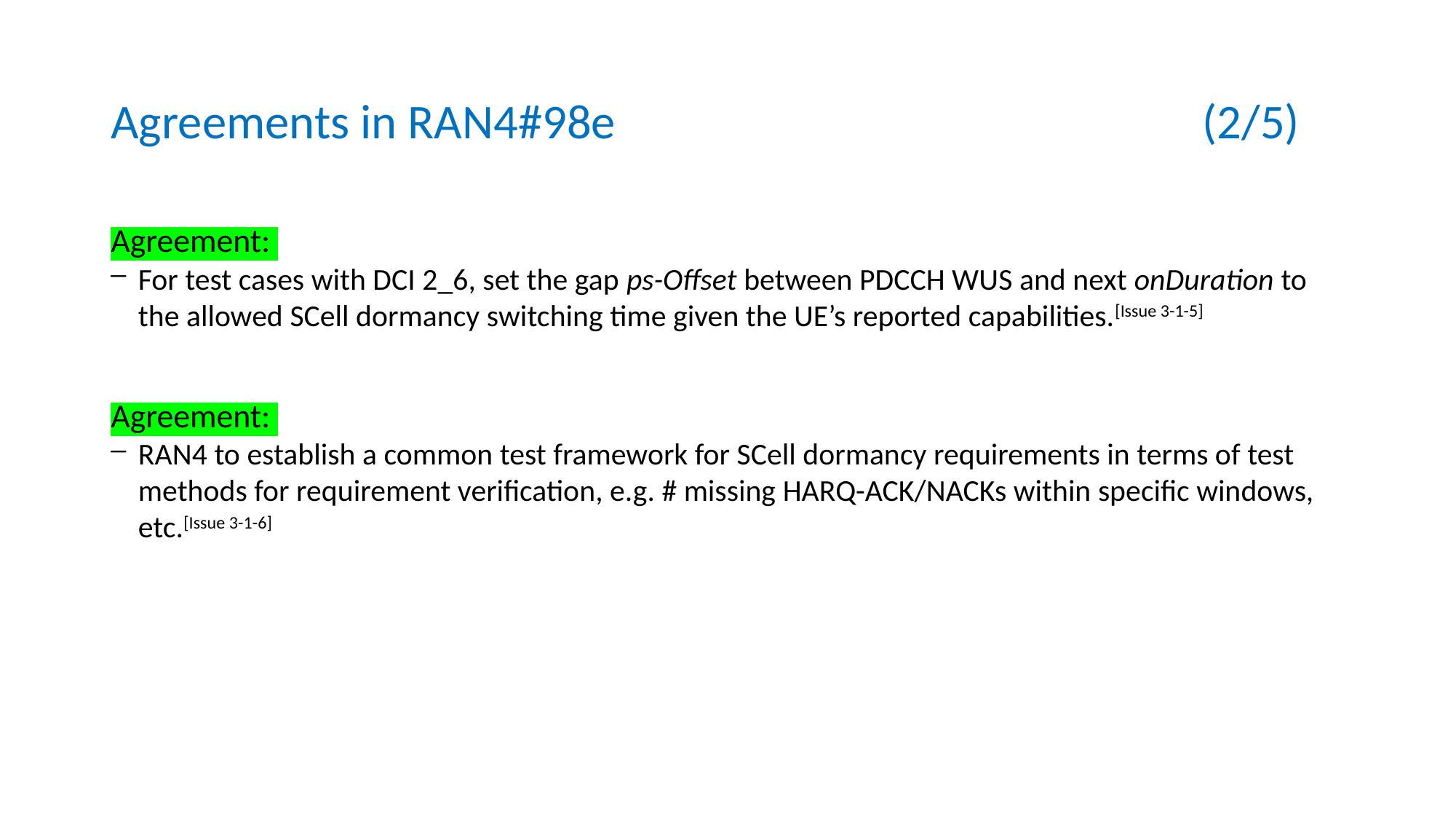

# Agreements in RAN4#98e						(2/5)
Agreement:
For test cases with DCI 2_6, set the gap ps-Offset between PDCCH WUS and next onDuration to the allowed SCell dormancy switching time given the UE’s reported capabilities.[Issue 3-1-5]

Agreement:
RAN4 to establish a common test framework for SCell dormancy requirements in terms of test methods for requirement verification, e.g. # missing HARQ-ACK/NACKs within specific windows, etc.[Issue 3-1-6]